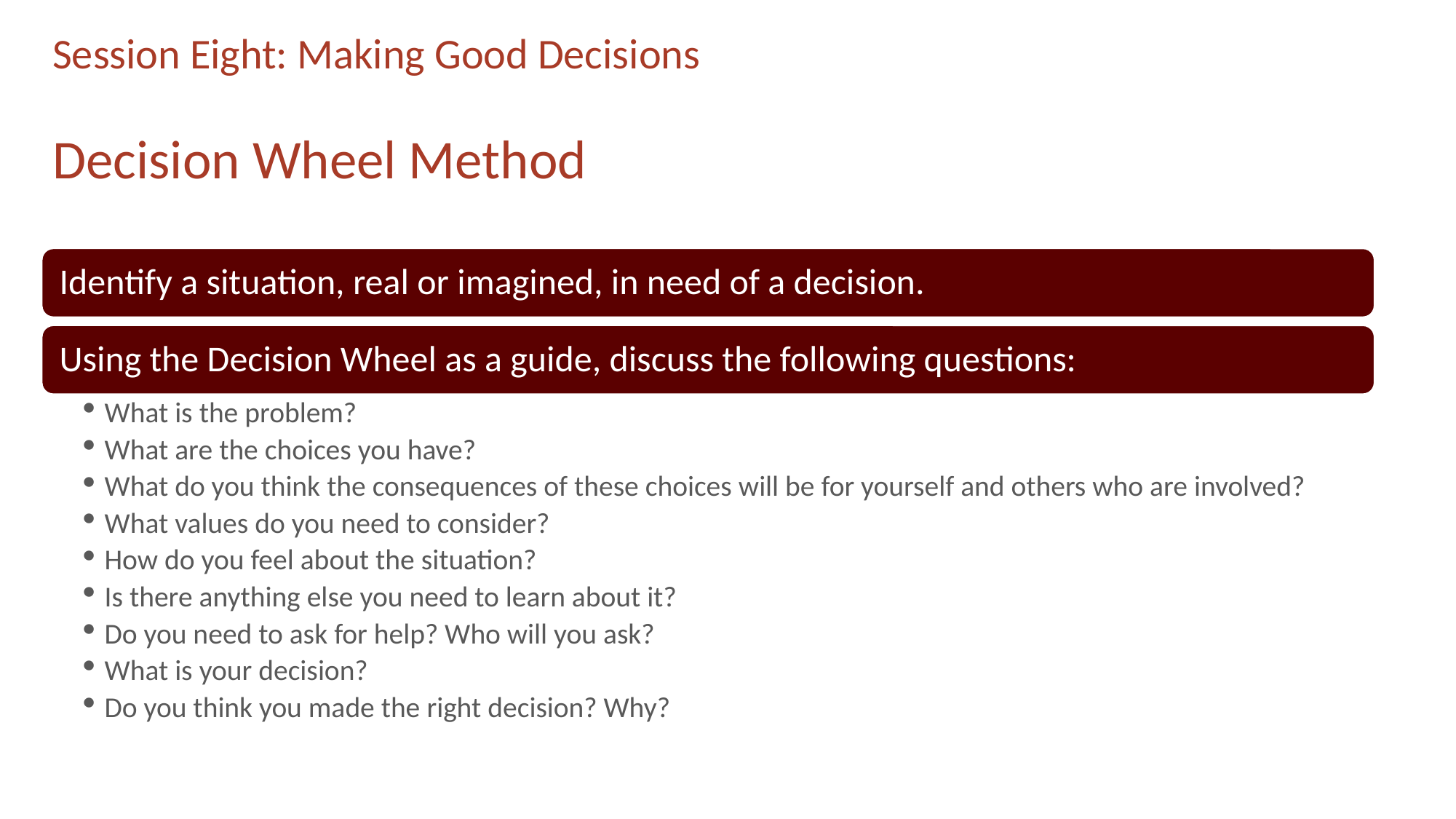

# Session Eight: Making Good Decisions
Decision Wheel Method
Identify a situation, real or imagined, in need of a decision.
Using the Decision Wheel as a guide, discuss the following questions:
What is the problem?
What are the choices you have?
What do you think the consequences of these choices will be for yourself and others who are involved?
What values do you need to consider?
How do you feel about the situation?
Is there anything else you need to learn about it?
Do you need to ask for help? Who will you ask?
What is your decision?
Do you think you made the right decision? Why?